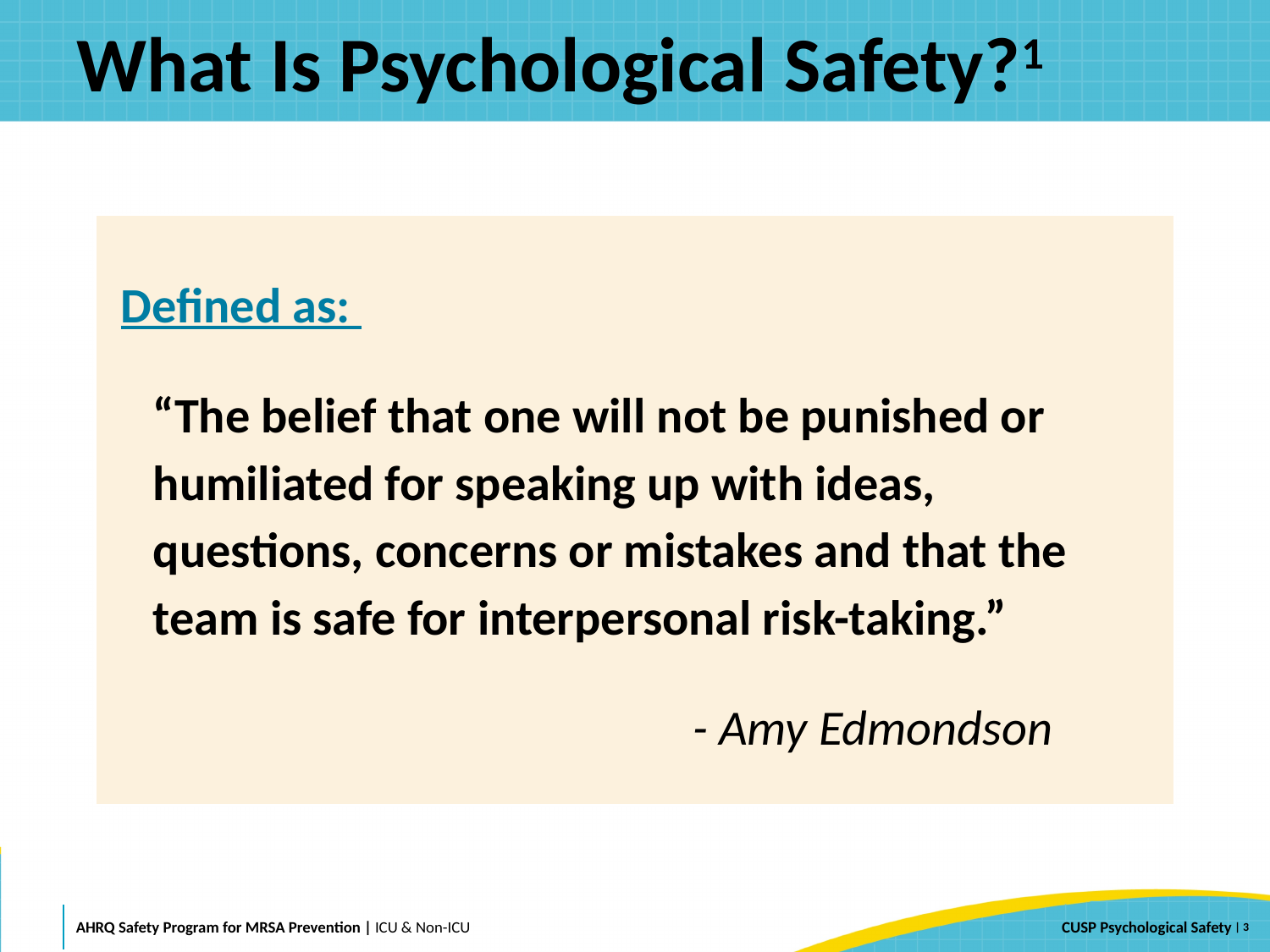

# What Is Psychological Safety?1
Defined as:
“The belief that one will not be punished or humiliated for speaking up with ideas, questions, concerns or mistakes and that the team is safe for interpersonal risk-taking.”
- Amy Edmondson
 | 3